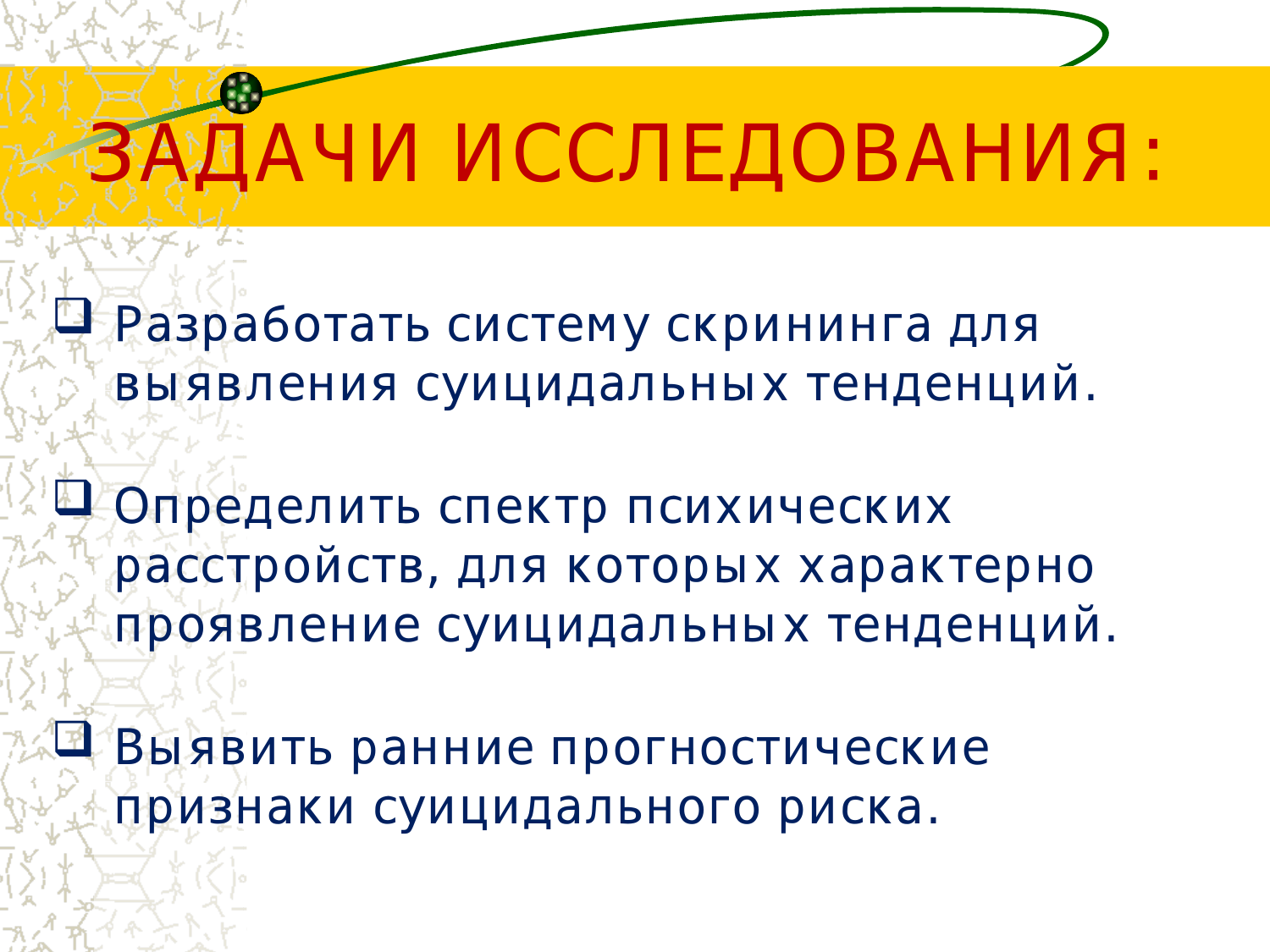

ЗАДАЧИ ИССЛЕДОВАНИЯ:
Разработать систему скрининга для выявления суицидальных тенденций.
Определить спектр психических расстройств, для которых характерно проявление суицидальных тенденций.
Выявить ранние прогностические признаки суицидального риска.